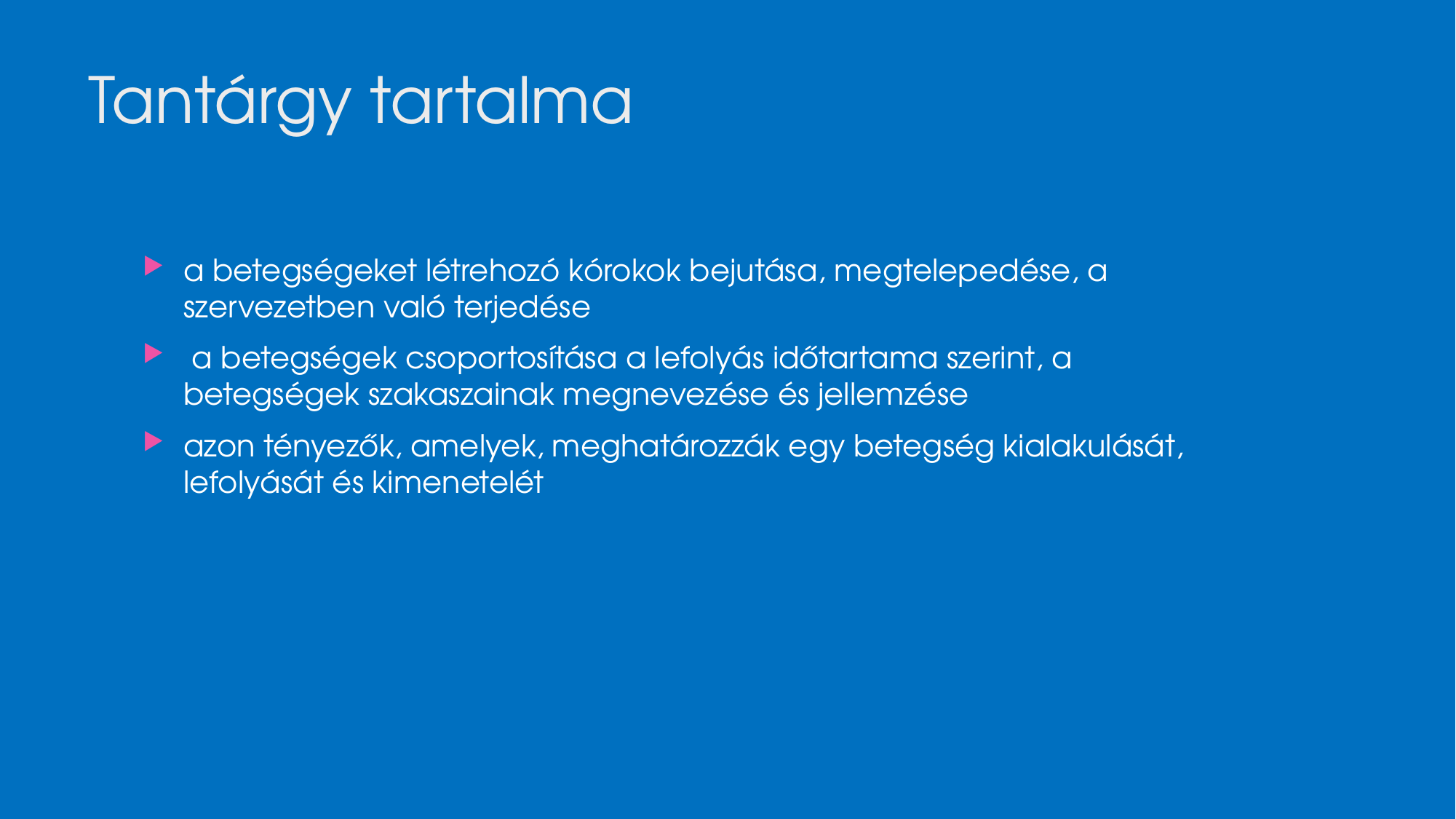

# Tantárgy tartalma
a betegségeket létrehozó kórokok bejutása, megtelepedése, a szervezetben való terjedése
 a betegségek csoportosítása a lefolyás időtartama szerint, a betegségek szakaszainak megnevezése és jellemzése
azon tényezők, amelyek, meghatározzák egy betegség kialakulását, lefolyását és kimenetelét